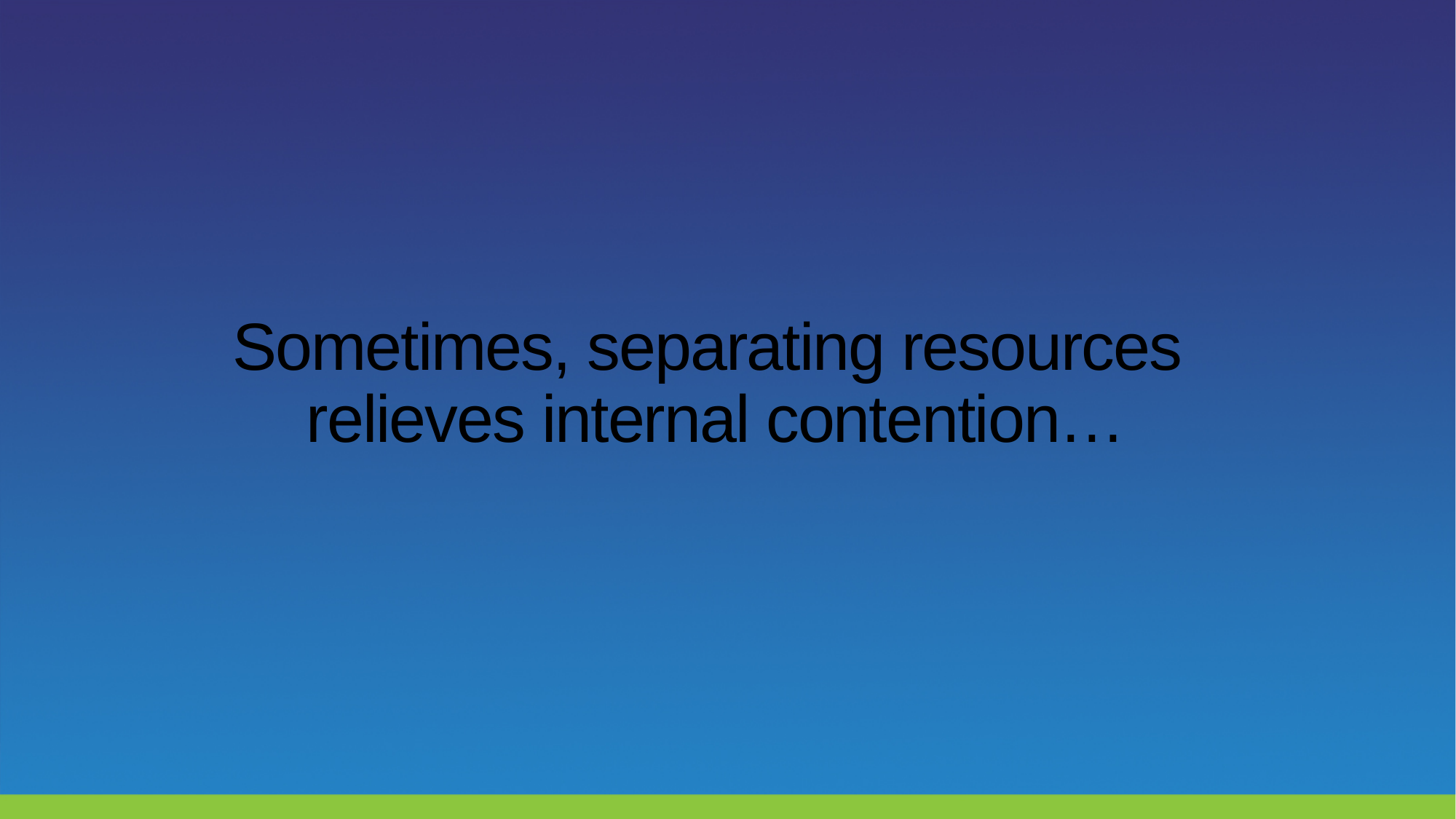

# Sometimes, separating resources relieves internal contention…